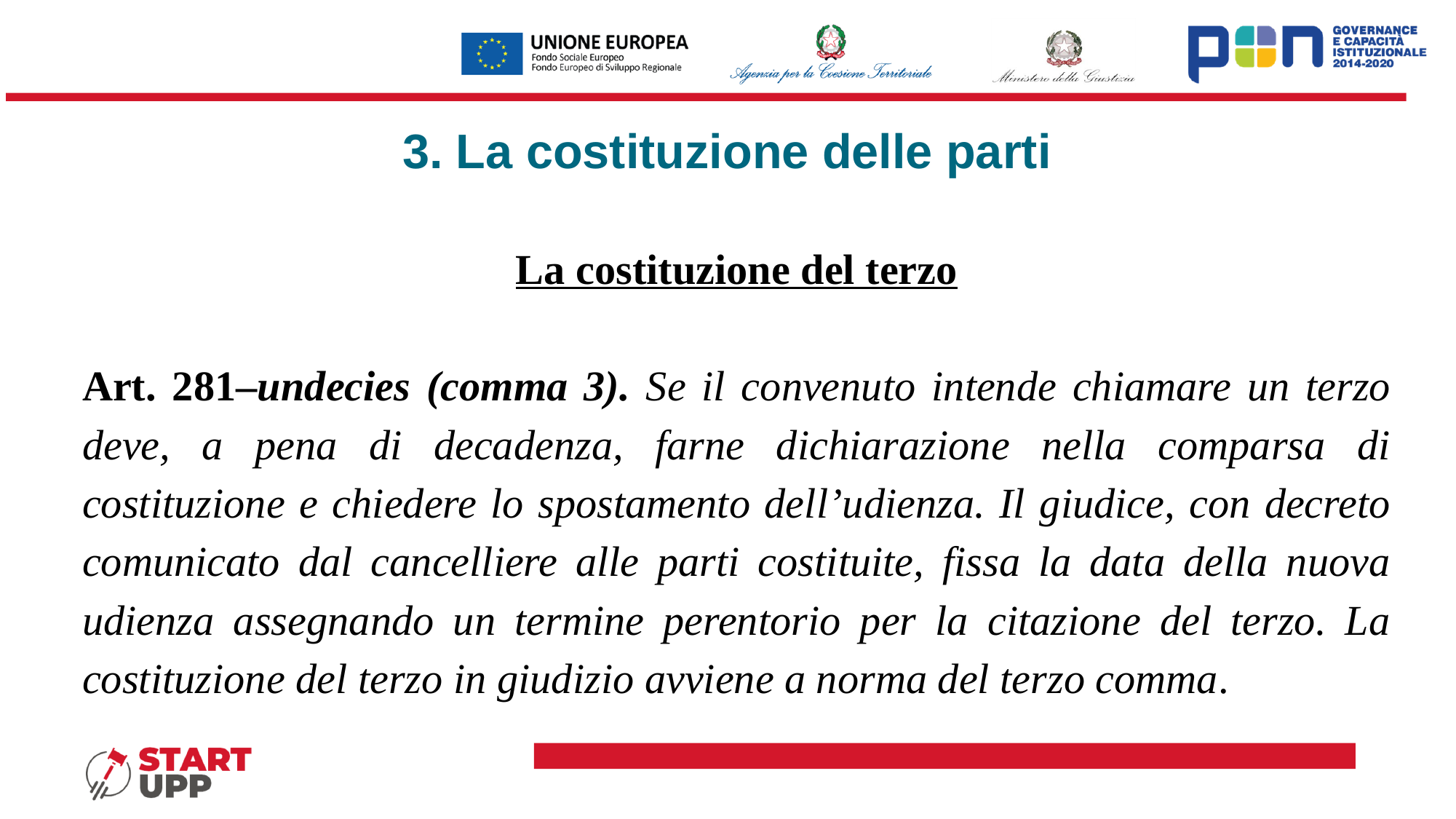

# 3. La costituzione delle parti
La costituzione del terzo

Art. 281–undecies (comma 3). Se il convenuto intende chiamare un terzo deve, a pena di decadenza, farne dichiarazione nella comparsa di costituzione e chiedere lo spostamento dell’udienza. Il giudice, con decreto comunicato dal cancelliere alle parti costituite, fissa la data della nuova udienza assegnando un termine perentorio per la citazione del terzo. La costituzione del terzo in giudizio avviene a norma del terzo comma.